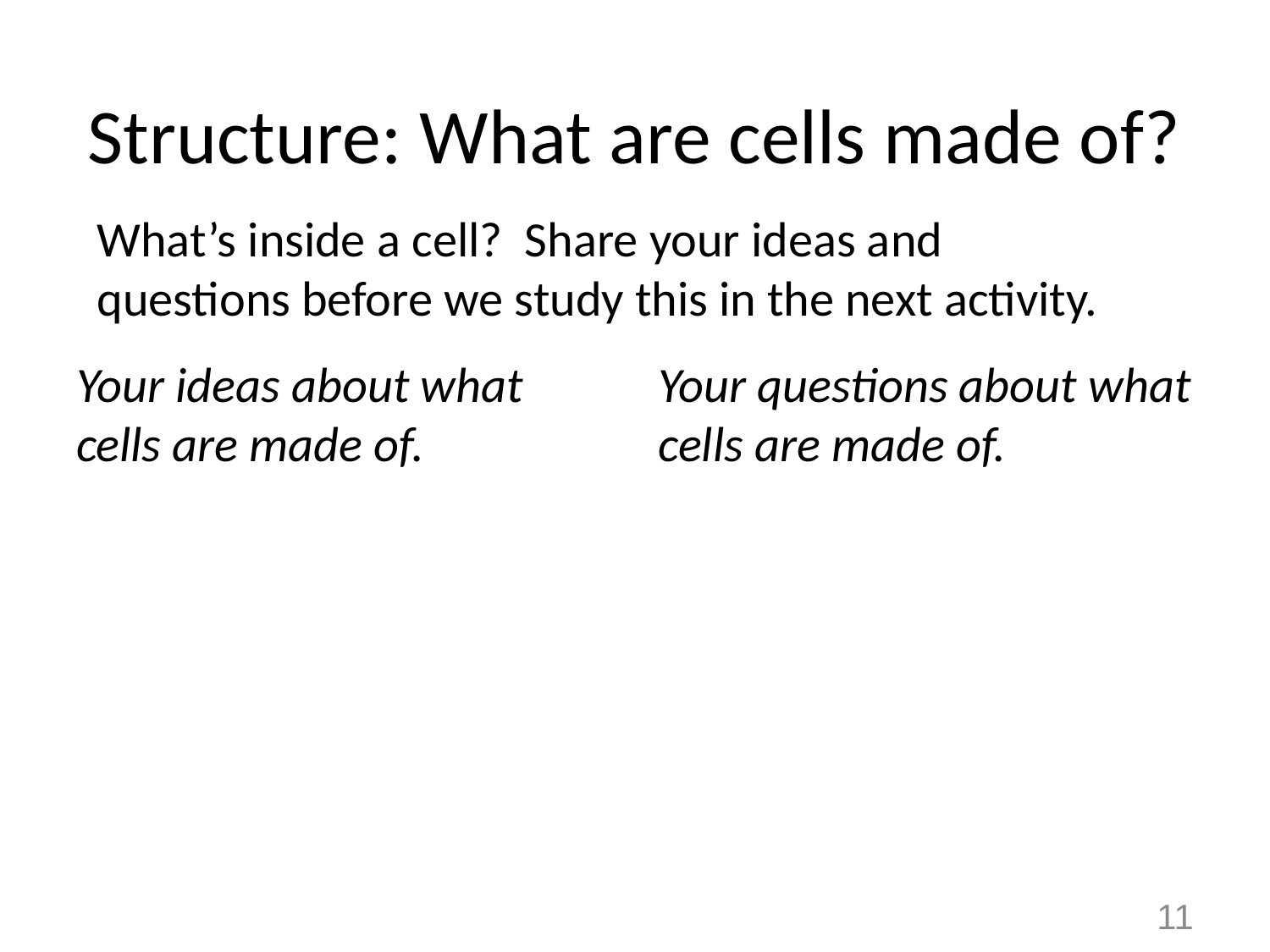

# Structure: What are cells made of?
What’s inside a cell?  Share your ideas and questions before we study this in the next activity.
Your ideas about what cells are made of.
Your questions about what cells are made of.
11